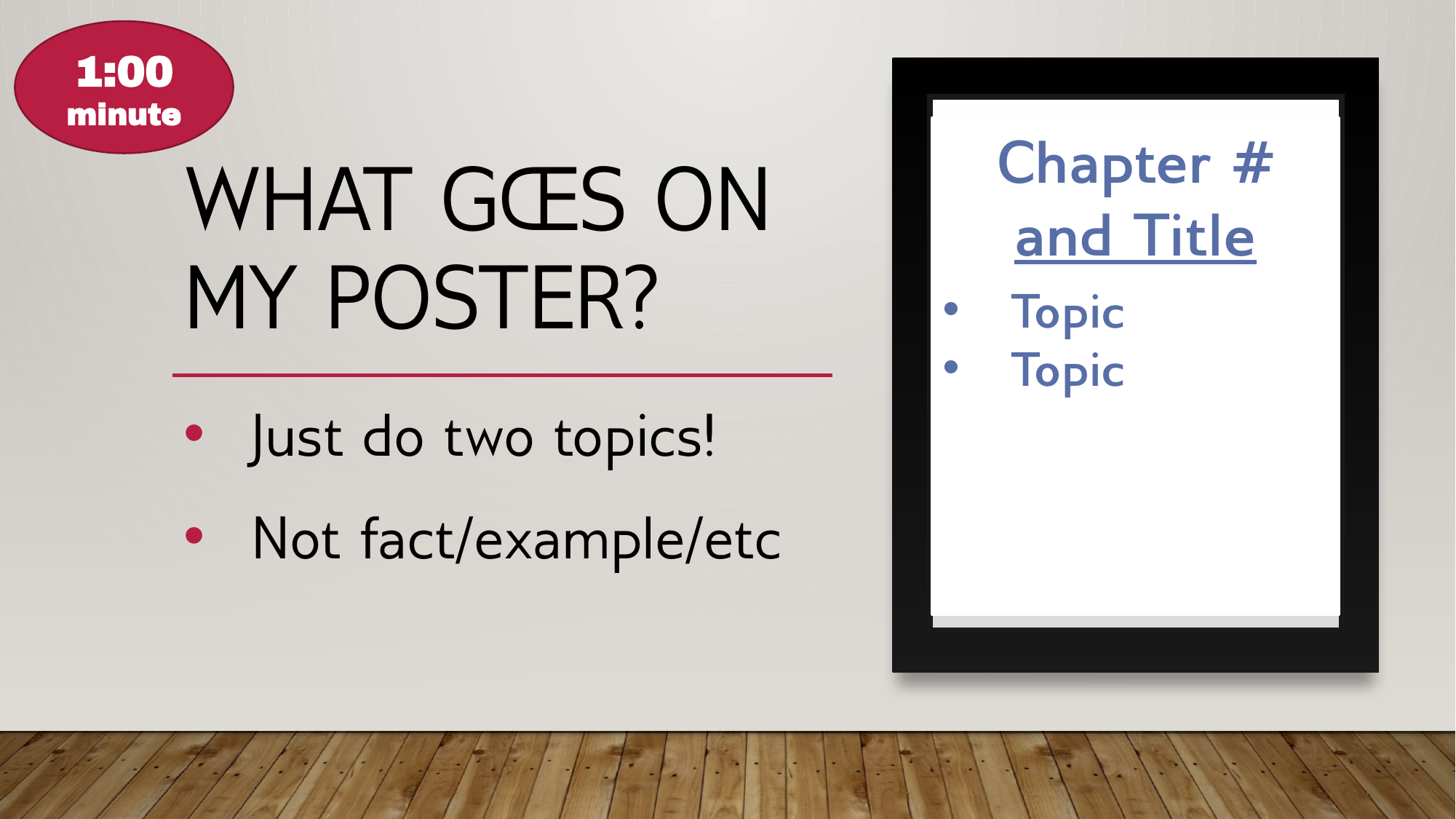

1:00
minute
Chapter # and Title

Topic
Topic
# What goes on my poster?
Just do two topics!
Not fact/example/etc